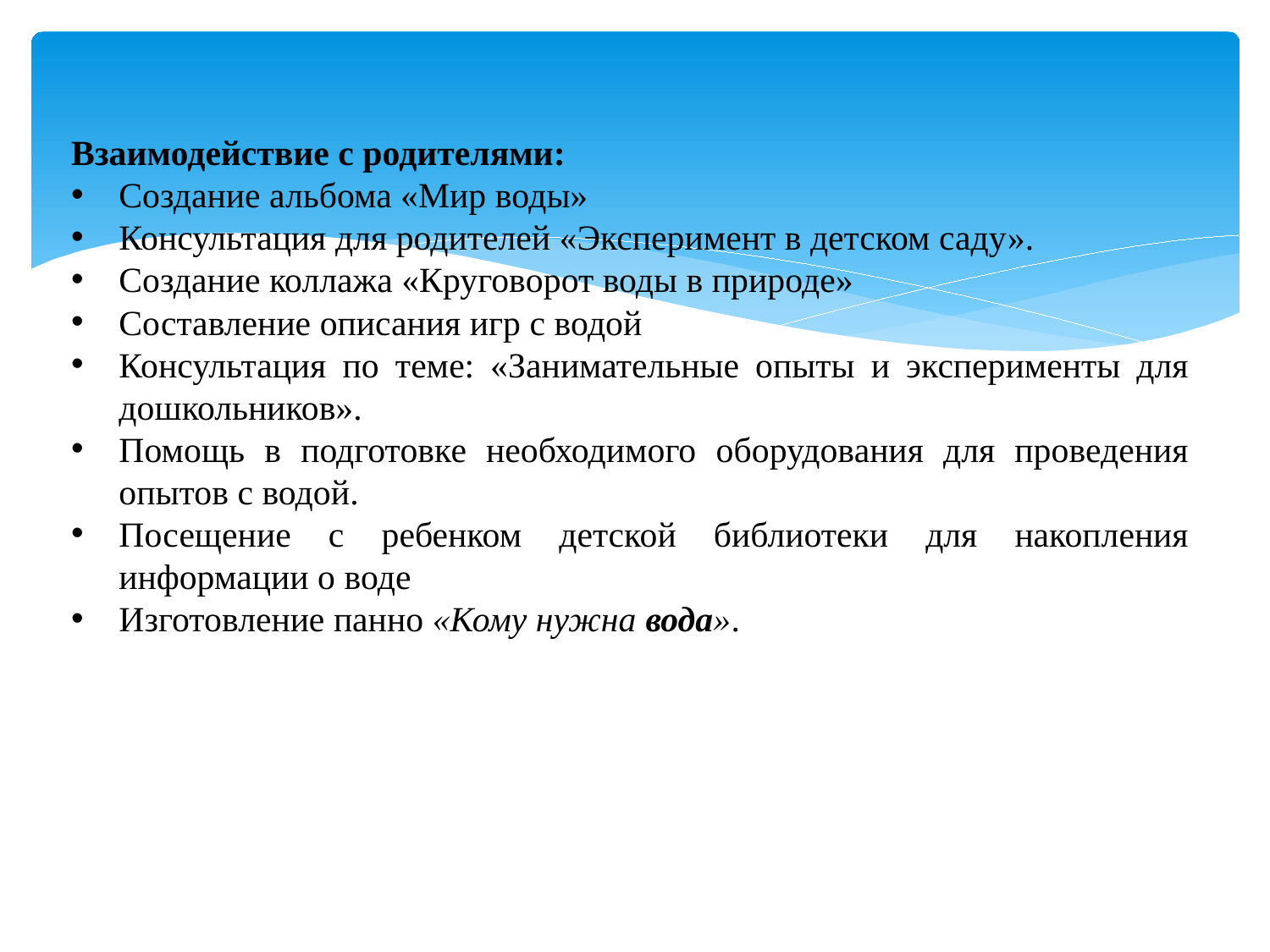

Взаимодействие с родителями:
Создание альбома «Мир воды»
Консультация для родителей «Эксперимент в детском саду».
Создание коллажа «Круговорот воды в природе»
Составление описания игр с водой
Консультация по теме: «Занимательные опыты и эксперименты для дошкольников».
Помощь в подготовке необходимого оборудования для проведения опытов с водой.
Посещение с ребенком детской библиотеки для накопления информации о воде
Изготовление панно «Кому нужна вода».